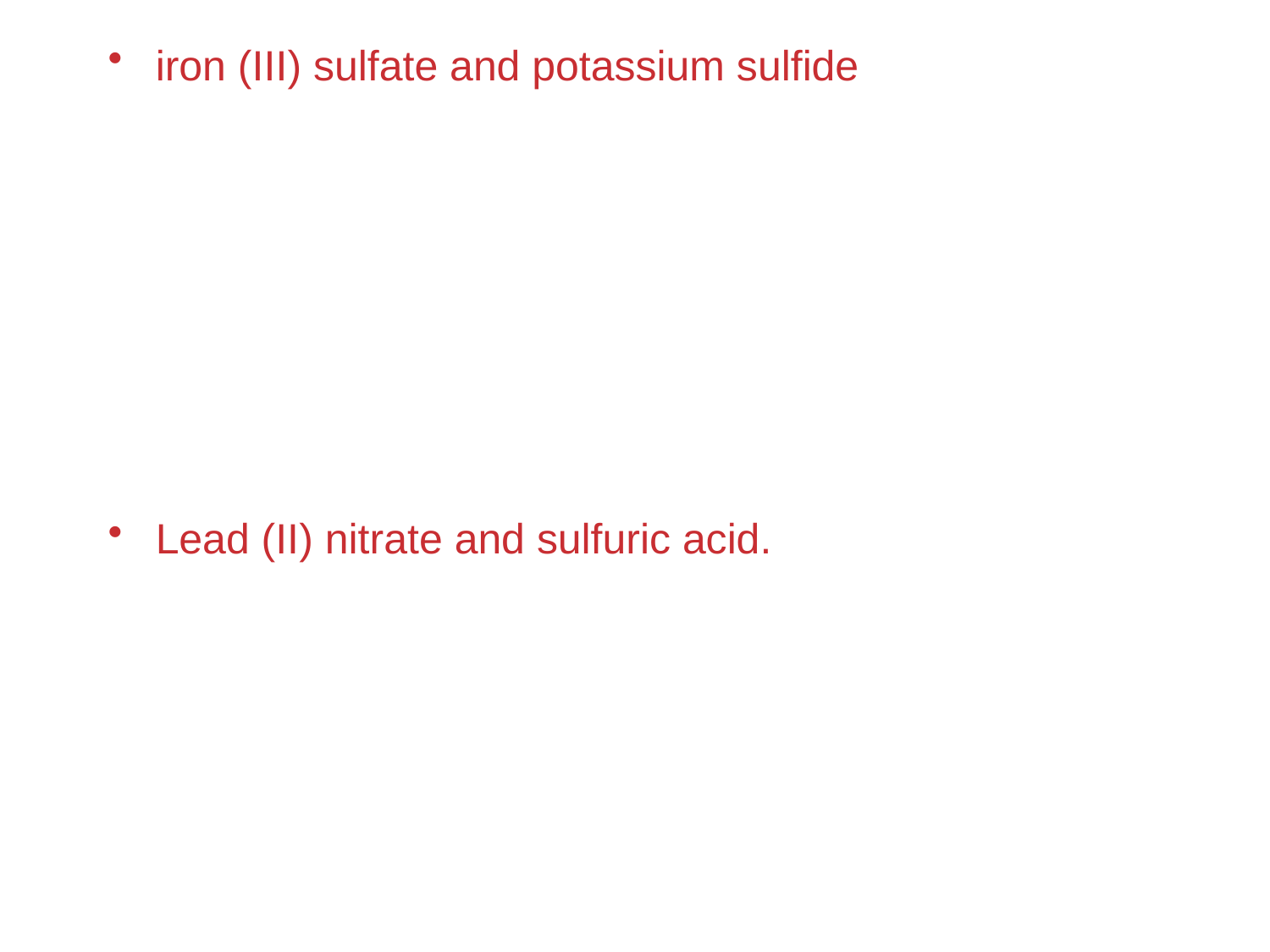

#
iron (III) sulfate and potassium sulfide

Lead (II) nitrate and sulfuric acid.